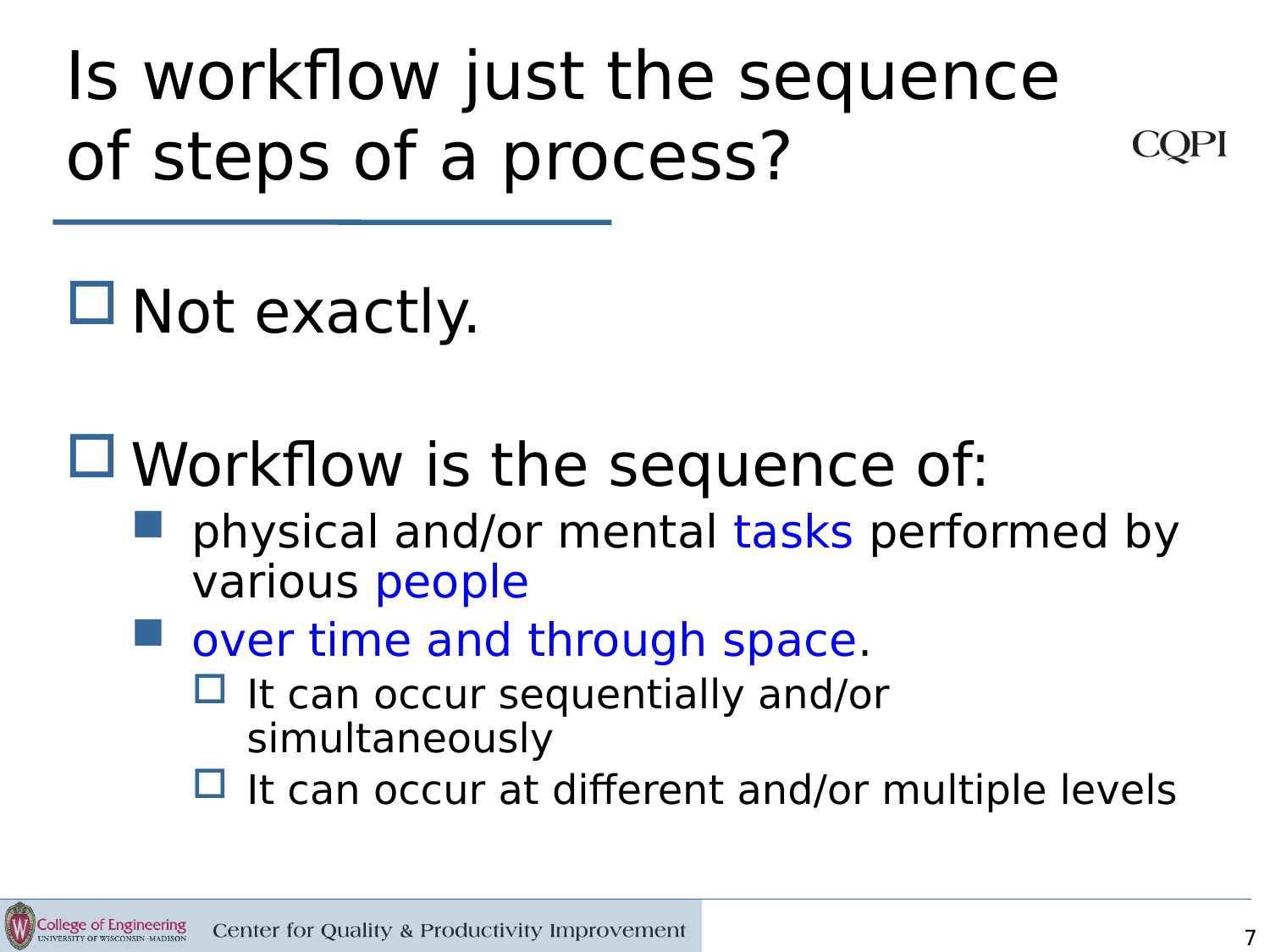

Is workflow just the sequence of steps of a process?
Not exactly.

Workflow is the sequence of:
physical and/or mental tasks performed by various people
over time and through space.
It can occur sequentially and/or simultaneously
It can occur at different and/or multiple levels